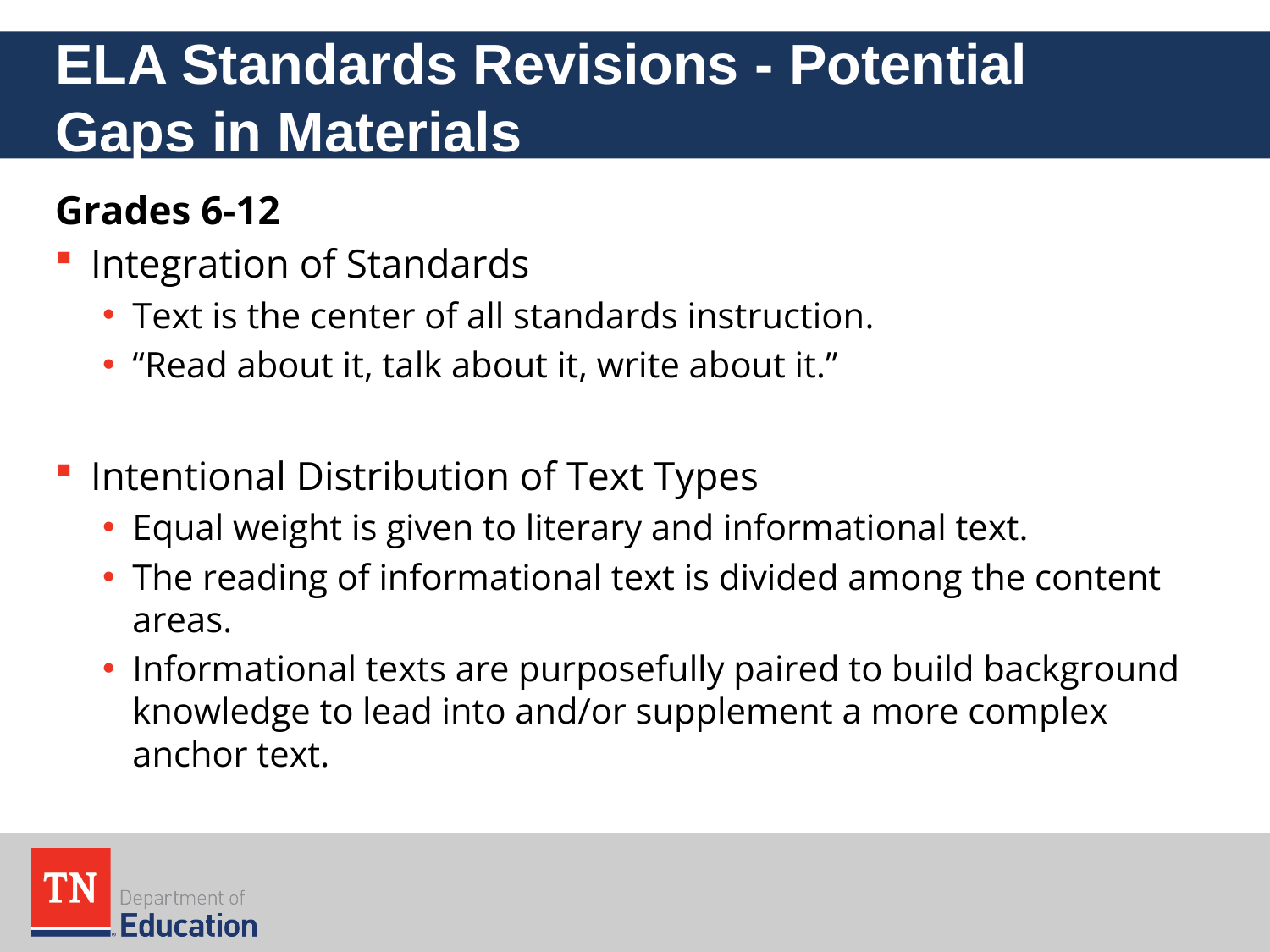

# ELA Standards Revisions - Potential Gaps in Materials
Grades 6-12
Integration of Standards
Text is the center of all standards instruction.
“Read about it, talk about it, write about it.”

Intentional Distribution of Text Types
Equal weight is given to literary and informational text.
The reading of informational text is divided among the content areas.
Informational texts are purposefully paired to build background knowledge to lead into and/or supplement a more complex anchor text.